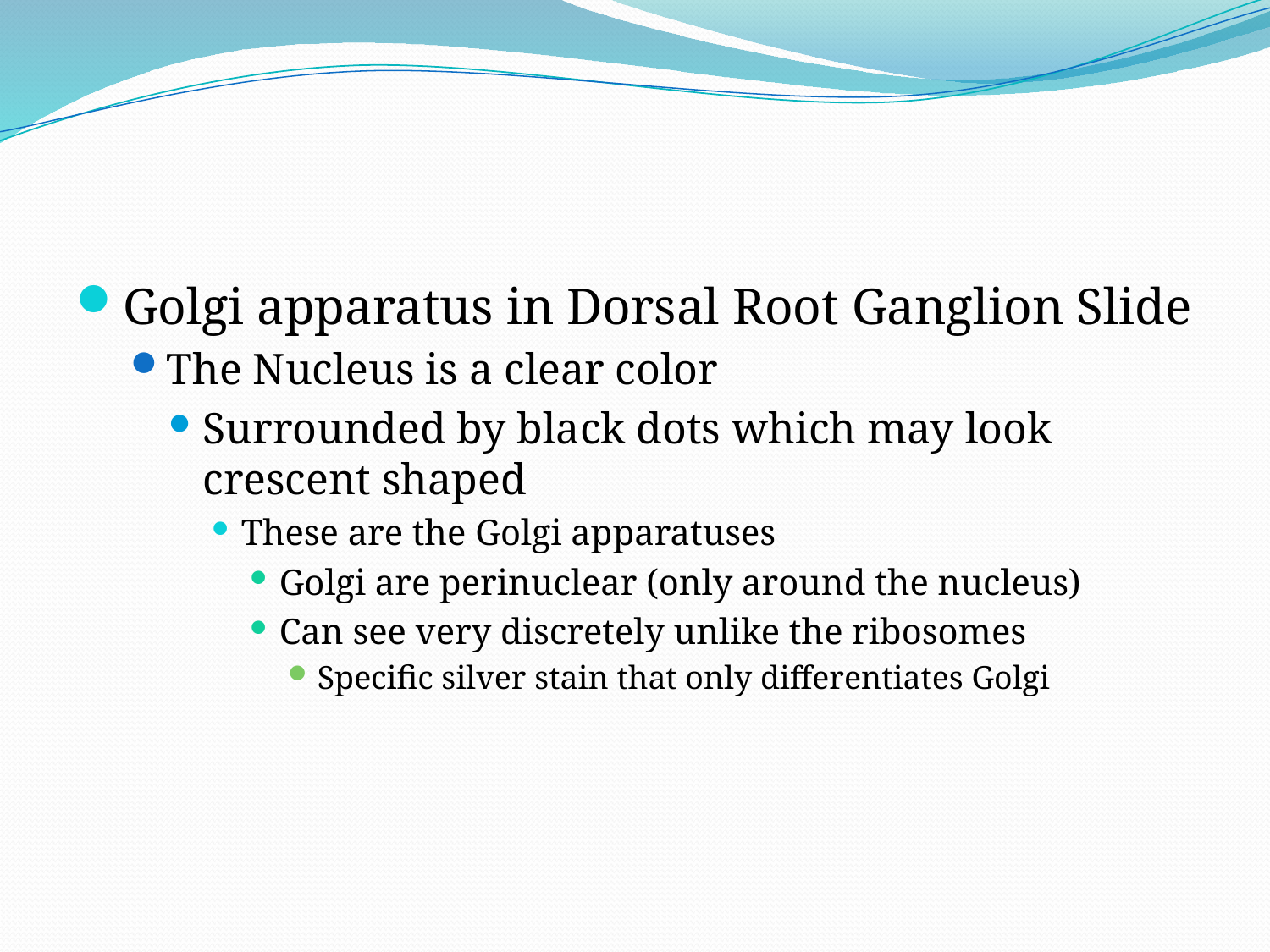

#
Golgi apparatus in Dorsal Root Ganglion Slide
The Nucleus is a clear color
Surrounded by black dots which may look crescent shaped
These are the Golgi apparatuses
Golgi are perinuclear (only around the nucleus)
Can see very discretely unlike the ribosomes
Specific silver stain that only differentiates Golgi